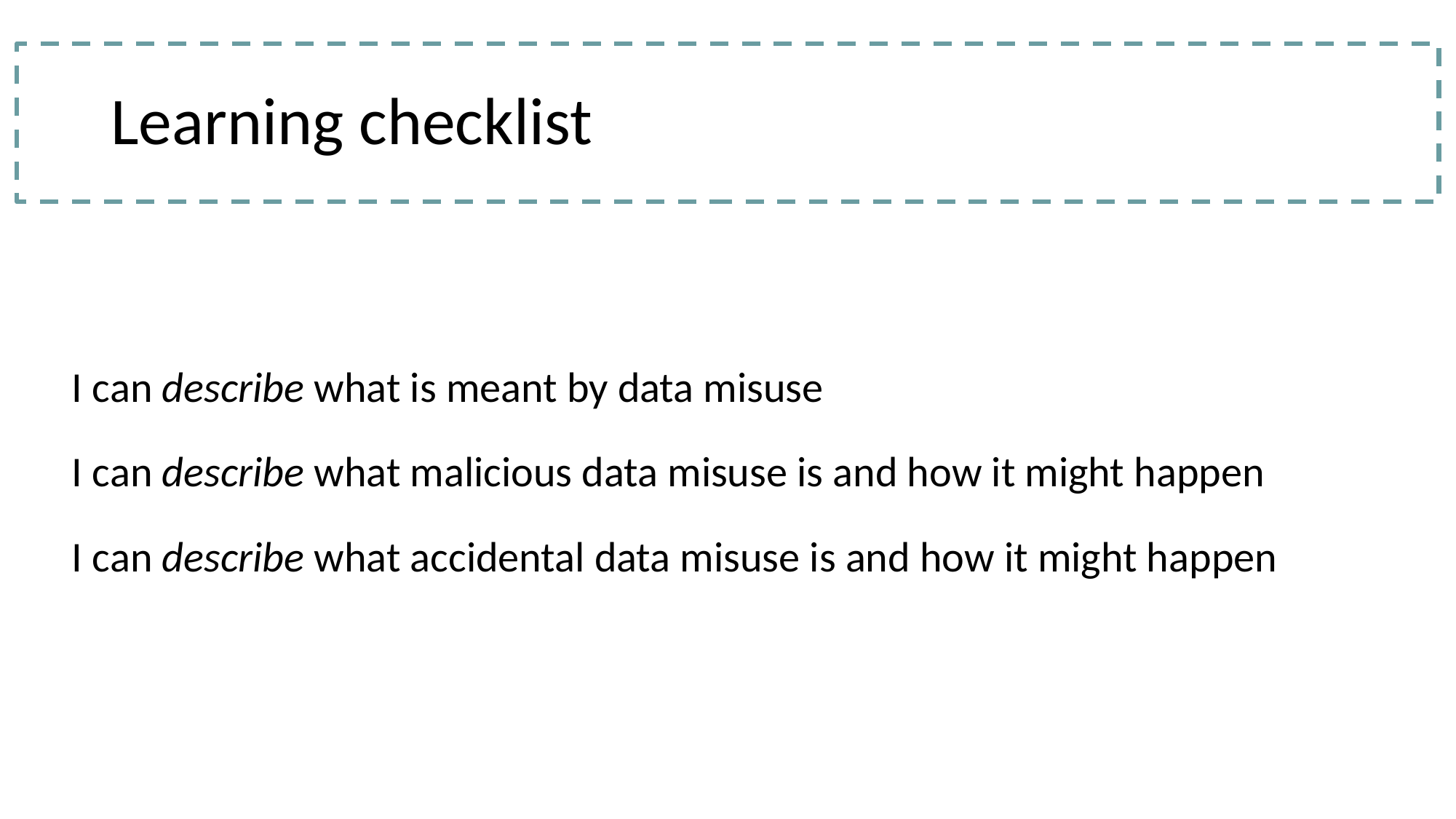

# Learning checklist
| I can describe what is meant by data misuse I can describe what malicious data misuse is and how it might happen I can describe what accidental data misuse is and how it might happen |
| --- |